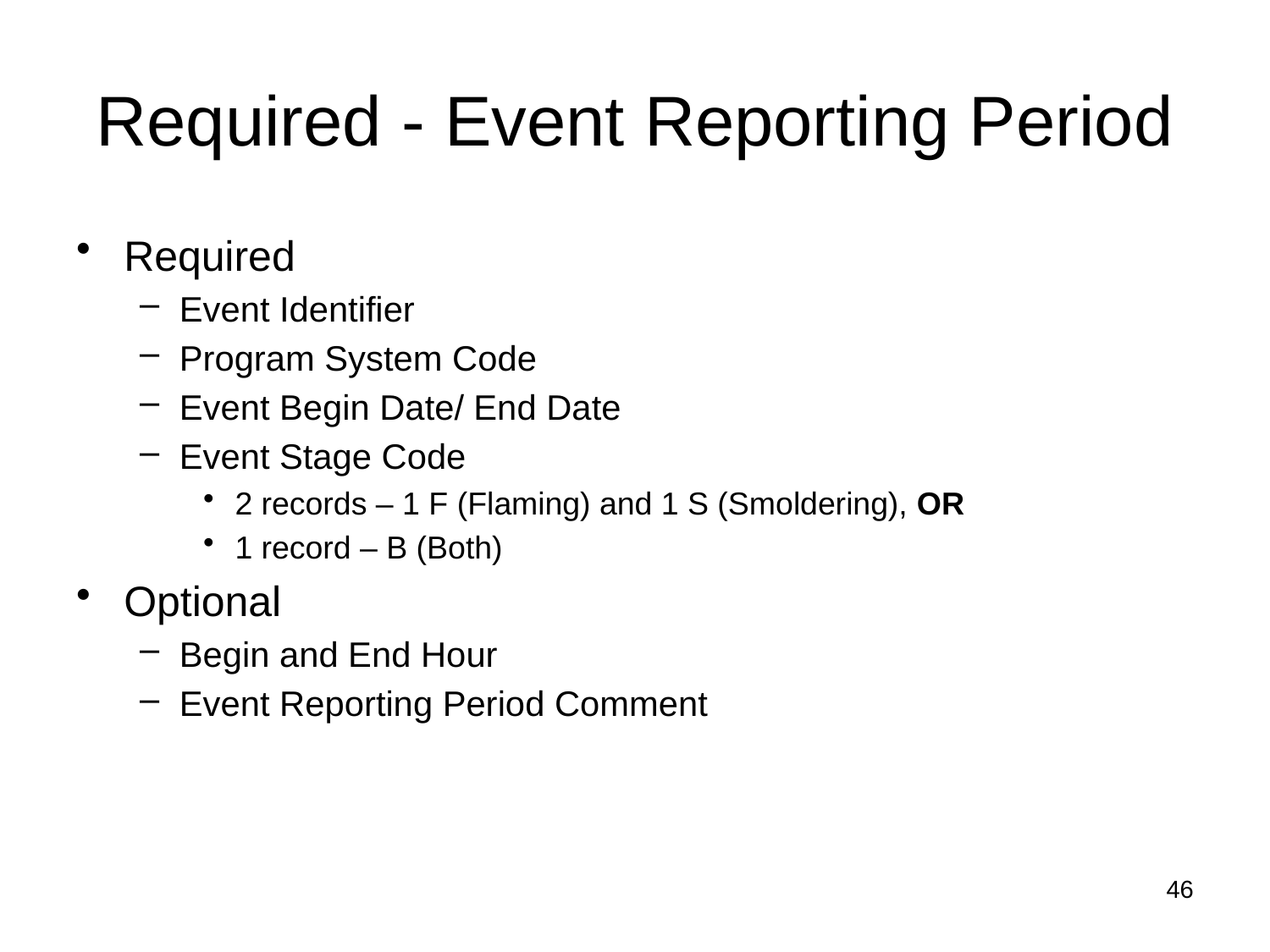

# Required - Event Reporting Period
Required
Event Identifier
Program System Code
Event Begin Date/ End Date
Event Stage Code
2 records – 1 F (Flaming) and 1 S (Smoldering), OR
1 record – B (Both)
Optional
Begin and End Hour
Event Reporting Period Comment

46